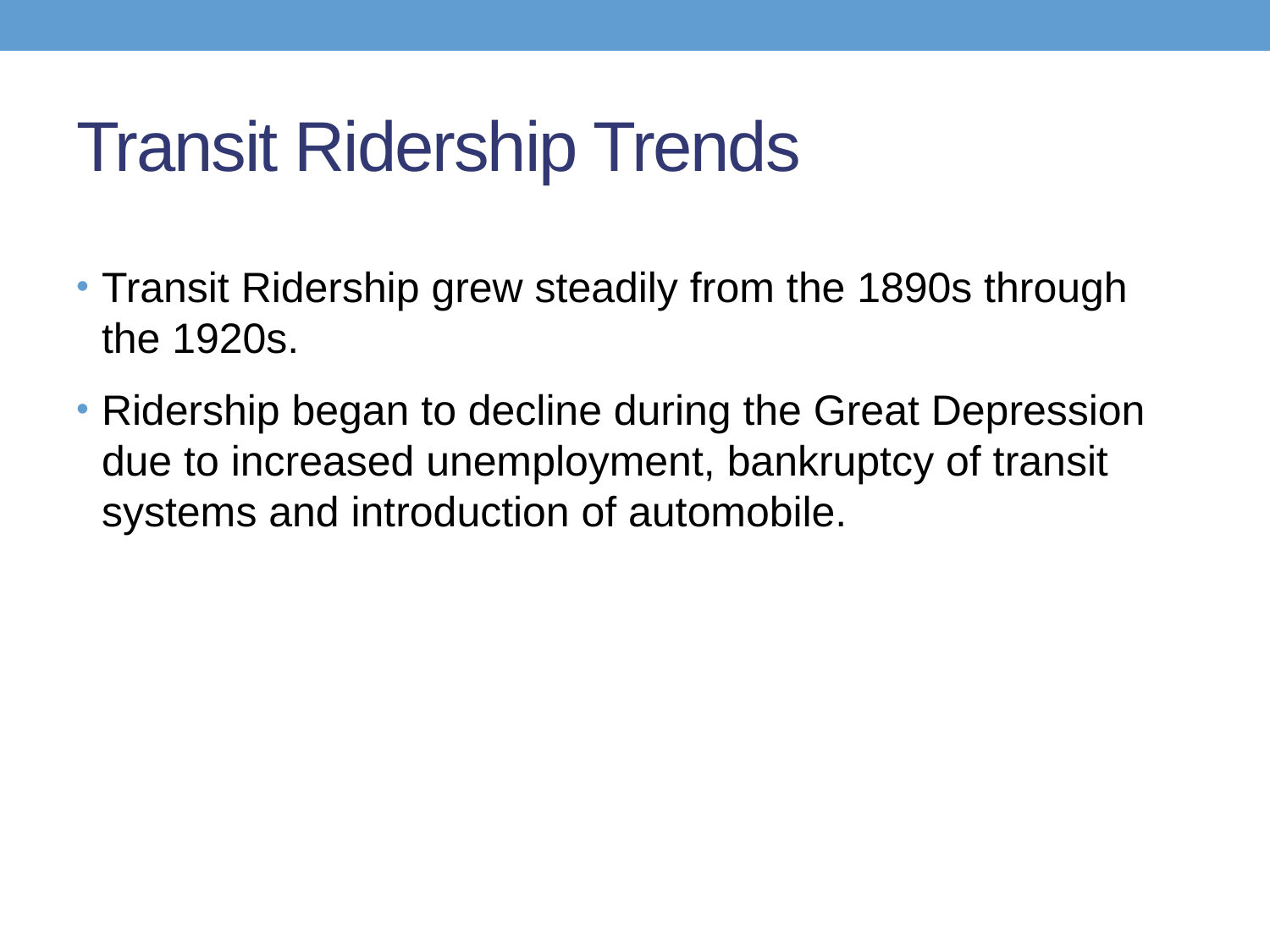

# Transit Ridership Trends
Transit Ridership grew steadily from the 1890s through the 1920s.
Ridership began to decline during the Great Depression due to increased unemployment, bankruptcy of transit systems and introduction of automobile.